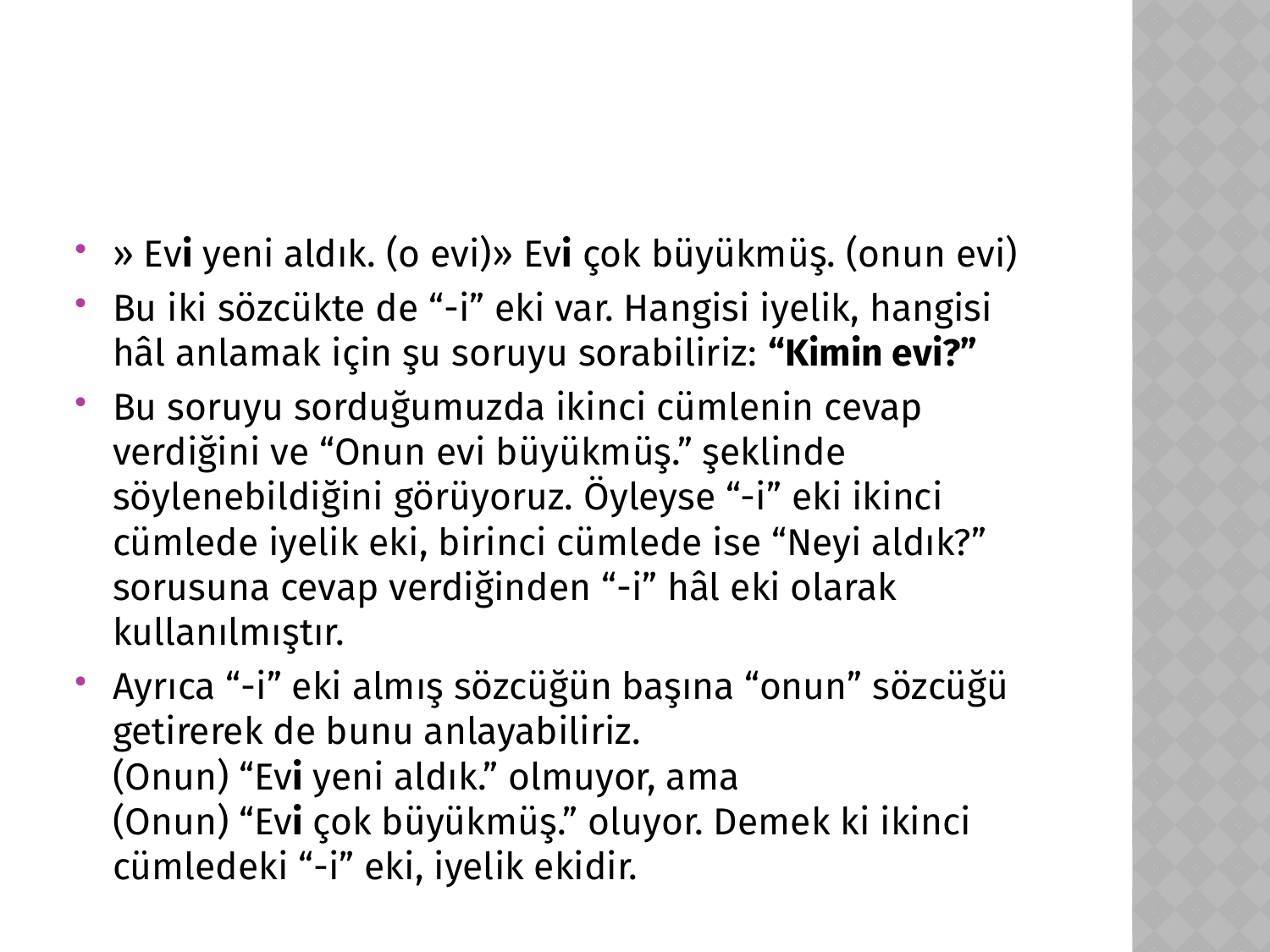

#
» Evi yeni aldık. (o evi)» Evi çok büyükmüş. (onun evi)
Bu iki sözcükte de “-i” eki var. Hangisi iyelik, hangisi hâl anlamak için şu soruyu sorabiliriz: “Kimin evi?”
Bu soruyu sorduğumuzda ikinci cümlenin cevap verdiğini ve “Onun evi büyükmüş.” şeklinde söylenebildiğini görüyoruz. Öyleyse “-i” eki ikinci cümlede iyelik eki, birinci cümlede ise “Neyi aldık?” sorusuna cevap verdiğinden “-i” hâl eki olarak kullanılmıştır.
Ayrıca “-i” eki almış sözcüğün başına “onun” sözcüğü getirerek de bunu anlayabiliriz.
(Onun) “Evi yeni aldık.” olmuyor, ama
(Onun) “Evi çok büyükmüş.” oluyor. Demek ki ikinci cümledeki “-i” eki, iyelik ekidir.